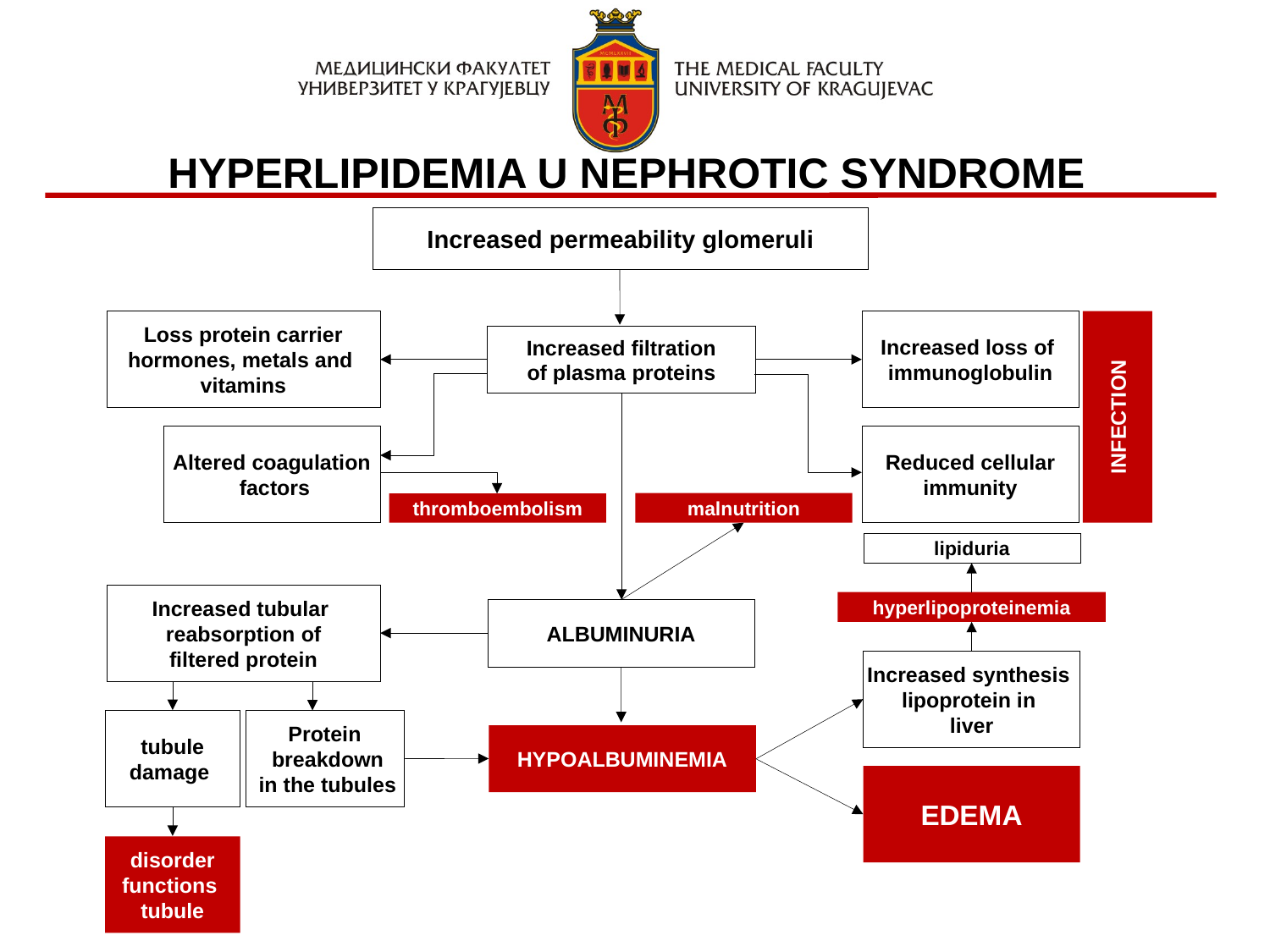

HYPERLIPIDEMIA U NEPHROTIC SYNDROME

Increased permeability glomeruli

Loss protein carrier
hormones, metals and
vitamins
Increased loss of
immunoglobulin
Increased filtration
of plasma proteins
INFECTION
Altered coagulation
 factors
Reduced cellular
immunity
malnutrition
thromboembolism
lipiduria
Increased tubular
reabsorption of
filtered protein
hyperlipoproteinemia
ALBUMINURIA
Increased synthesis
lipoprotein in
liver

tubule
damage
Protein
 breakdown
 in the tubules
HYPOALBUMINEMIA
EDEMA
disorder
functions
tubule